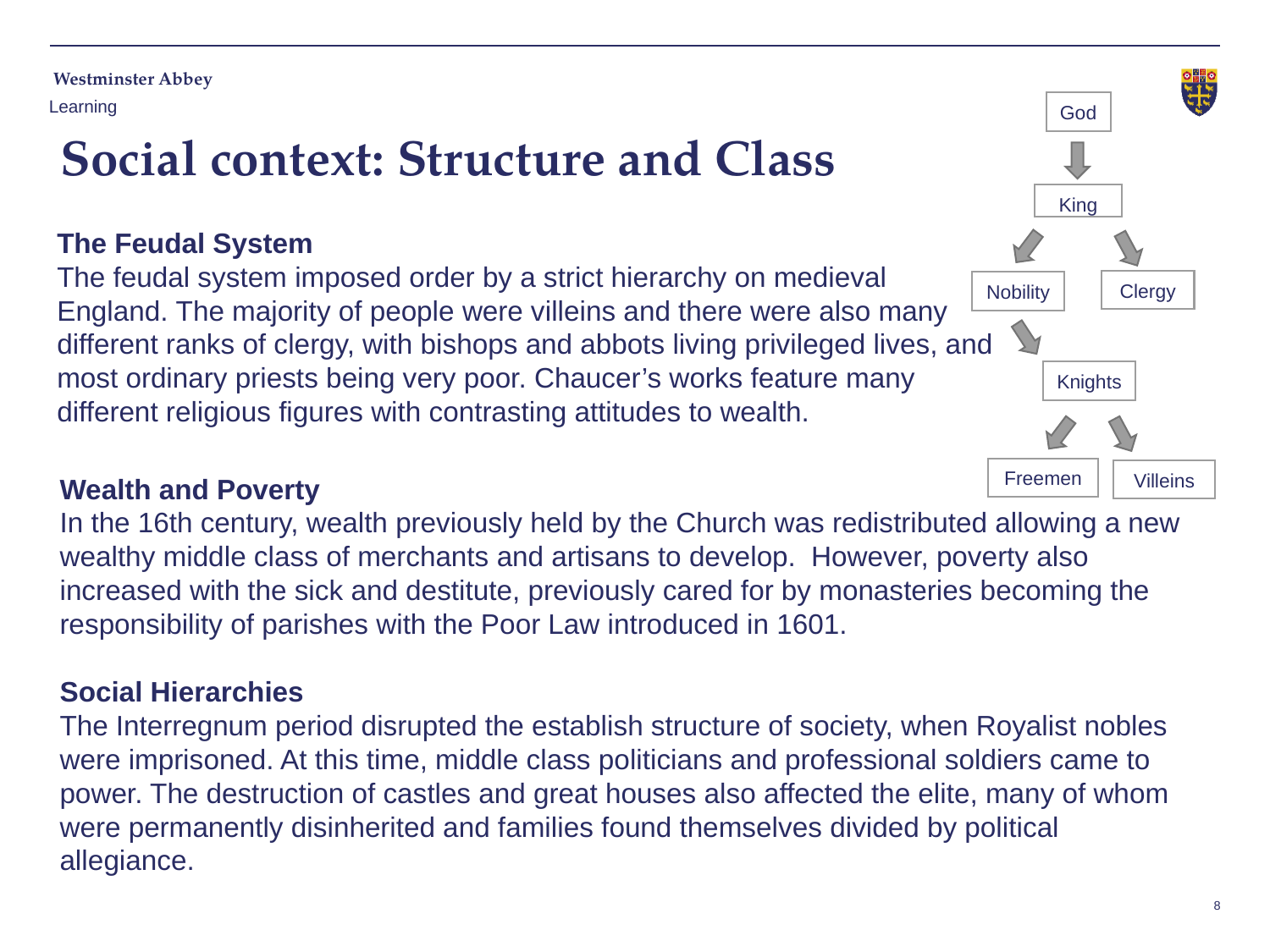

Learning
God

King

Clergy
Nobility

Knights

Freemen
Villeins
# Social context: Structure and Class
The Feudal System
The feudal system imposed order by a strict hierarchy on medieval England. The majority of people were villeins and there were also many different ranks of clergy, with bishops and abbots living privileged lives, and most ordinary priests being very poor. Chaucer’s works feature many different religious figures with contrasting attitudes to wealth.

Wealth and Poverty
In the 16th century, wealth previously held by the Church was redistributed allowing a new wealthy middle class of merchants and artisans to develop.  However, poverty also increased with the sick and destitute, previously cared for by monasteries becoming the responsibility of parishes with the Poor Law introduced in 1601.

Social Hierarchies
The Interregnum period disrupted the establish structure of society, when Royalist nobles were imprisoned. At this time, middle class politicians and professional soldiers came to power. The destruction of castles and great houses also affected the elite, many of whom were permanently disinherited and families found themselves divided by political allegiance.

8